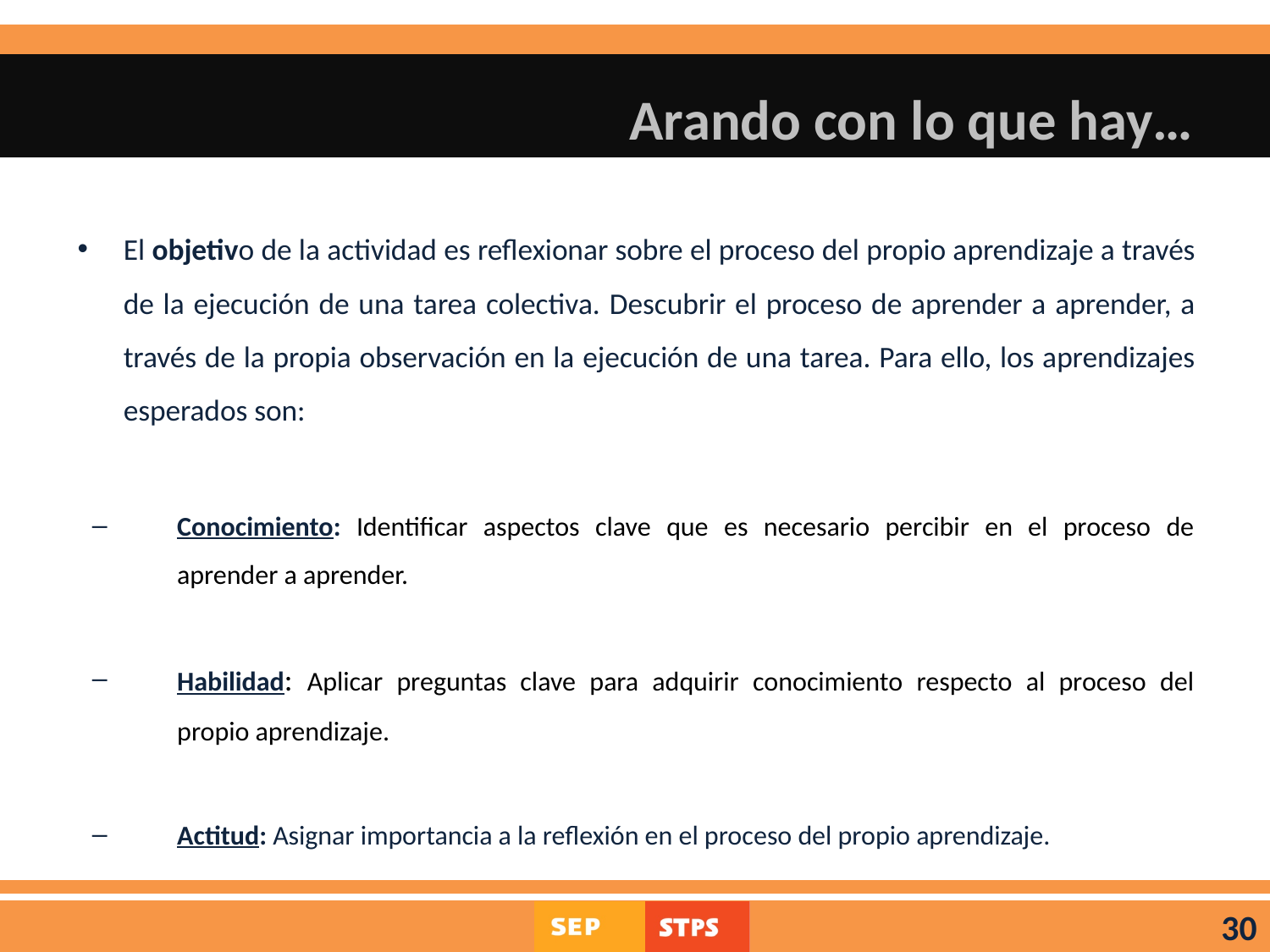

# Arando con lo que hay…
El objetivo de la actividad es reflexionar sobre el proceso del propio aprendizaje a través de la ejecución de una tarea colectiva. Descubrir el proceso de aprender a aprender, a través de la propia observación en la ejecución de una tarea. Para ello, los aprendizajes esperados son:

Conocimiento: Identificar aspectos clave que es necesario percibir en el proceso de aprender a aprender.

Habilidad: Aplicar preguntas clave para adquirir conocimiento respecto al proceso del propio aprendizaje.

Actitud: Asignar importancia a la reflexión en el proceso del propio aprendizaje.

30